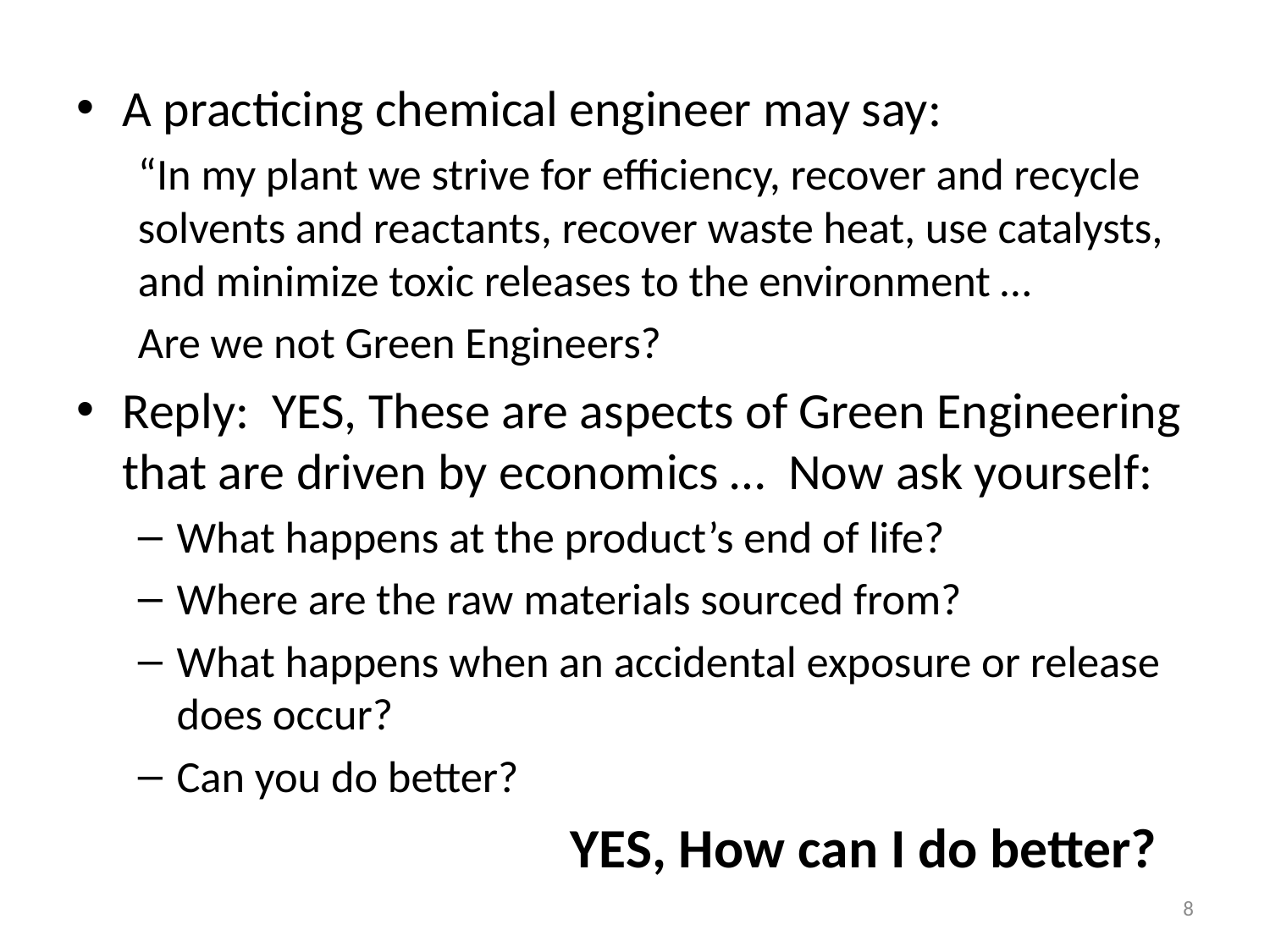

A practicing chemical engineer may say:
“In my plant we strive for efficiency, recover and recycle solvents and reactants, recover waste heat, use catalysts, and minimize toxic releases to the environment …
			Are we not Green Engineers?
Reply:  YES, These are aspects of Green Engineering that are driven by economics …  Now ask yourself:
What happens at the product’s end of life?
Where are the raw materials sourced from?
What happens when an accidental exposure or release does occur?
Can you do better?
YES, How can I do better?
8